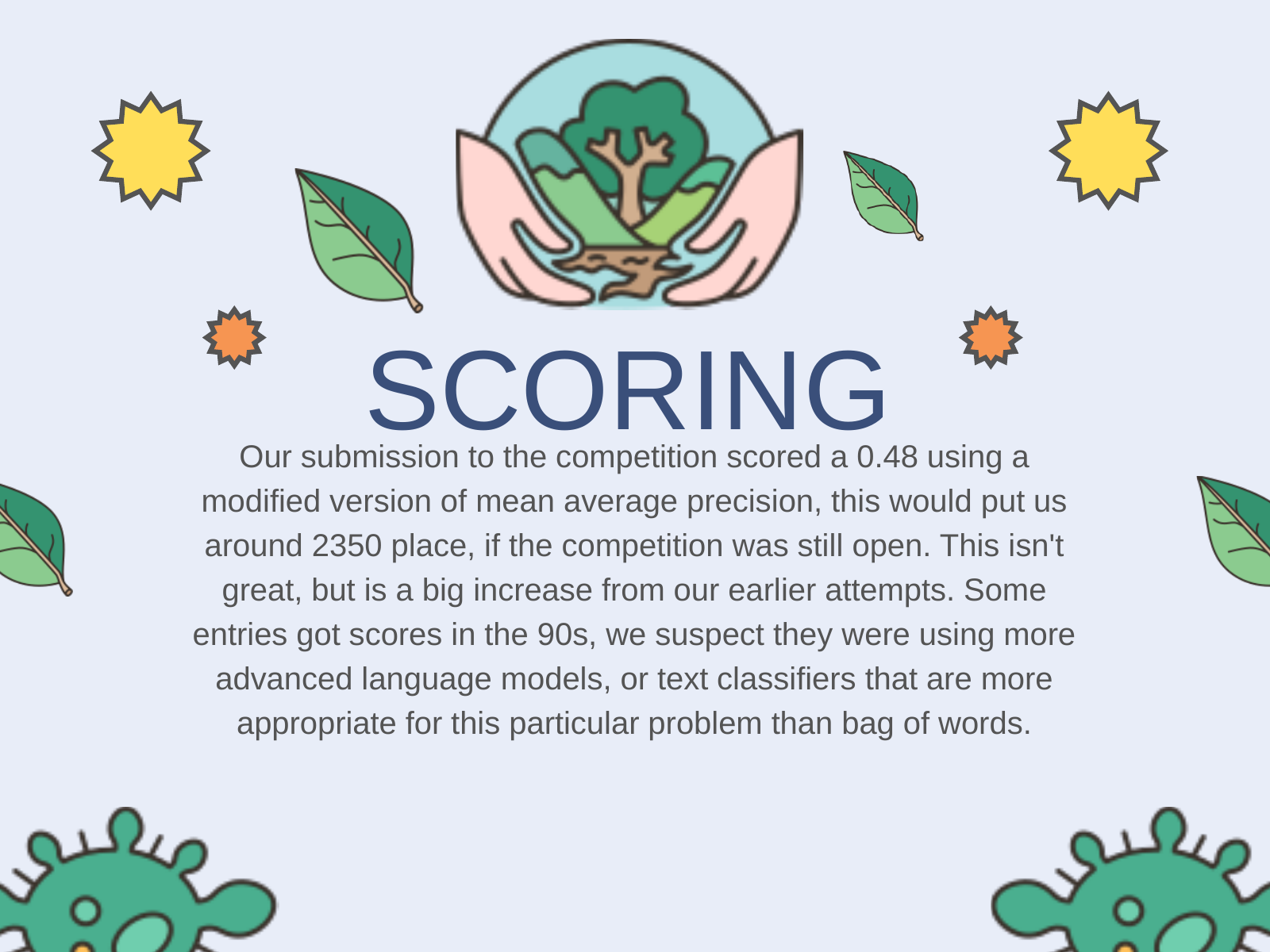

SCORING

Our submission to the competition scored a 0.48 using a modified version of mean average precision, this would put us around 2350 place, if the competition was still open. This isn't great, but is a big increase from our earlier attempts. Some entries got scores in the 90s, we suspect they were using more advanced language models, or text classifiers that are more appropriate for this particular problem than bag of words.